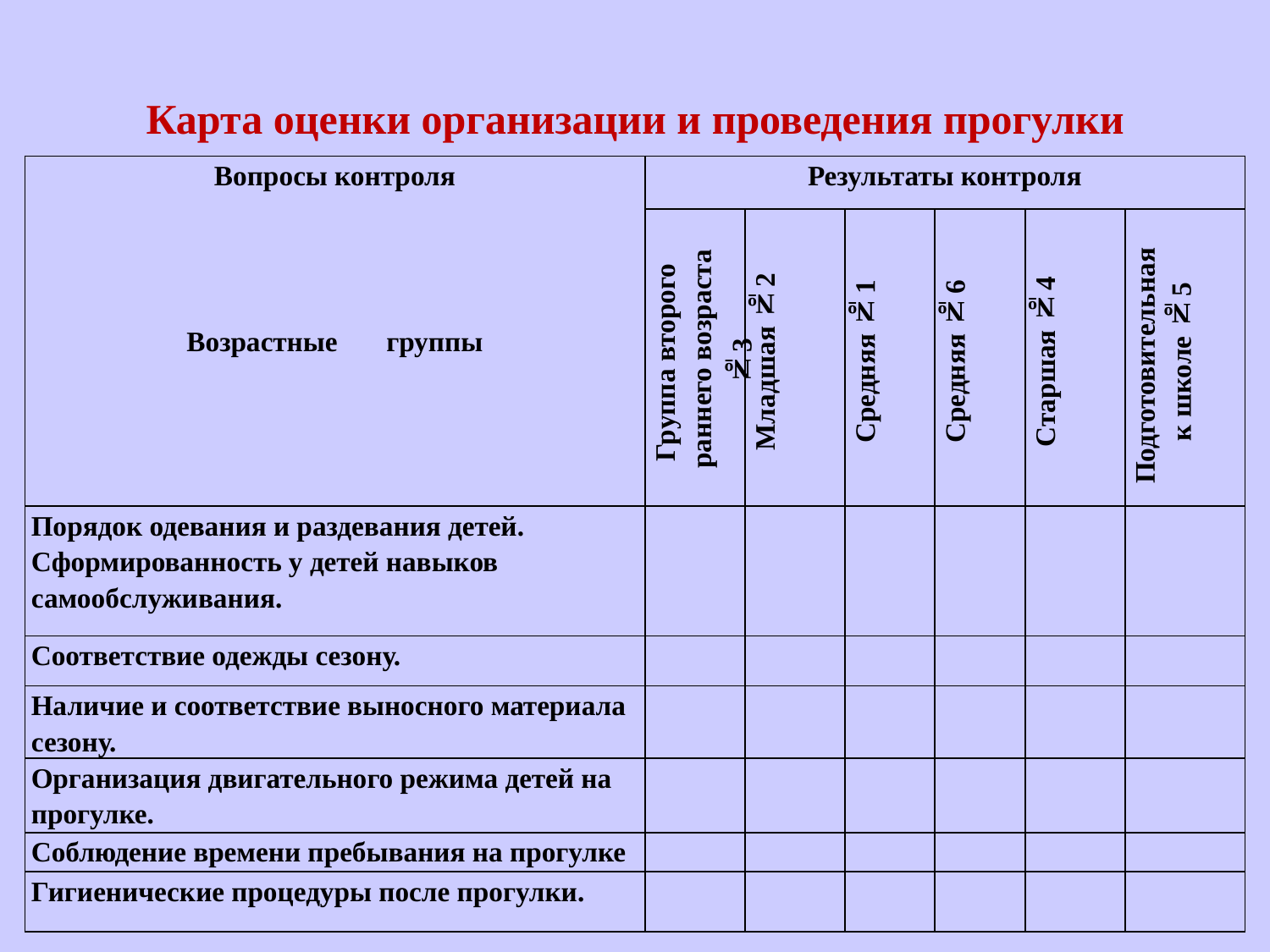

# Карта оценки организации и проведения прогулки
| Вопросы контроля         Возрастные группы | Результаты контроля |  |  |  |  |  |
| --- | --- | --- | --- | --- | --- | --- |
|  | Группа второго раннего возраста №3 | Младшая №2 | Средняя №1 | Средняя №6 | Старшая №4 | Подготовительная к школе №5 |
| Порядок одевания и раздевания детей. Сформированность у детей навыков самообслуживания. |  |  |  |  |  |  |
| Соответствие одежды сезону. |  |  |  |  |  |  |
| Наличие и соответствие выносного материала сезону. |  |  |  |  |  |  |
| Организация двигательного режима детей на прогулке. |  |  |  |  |  |  |
| Соблюдение времени пребывания на прогулке |  |  |  |  |  |  |
| Гигиенические процедуры после прогулки. |  |  |  |  |  |  |